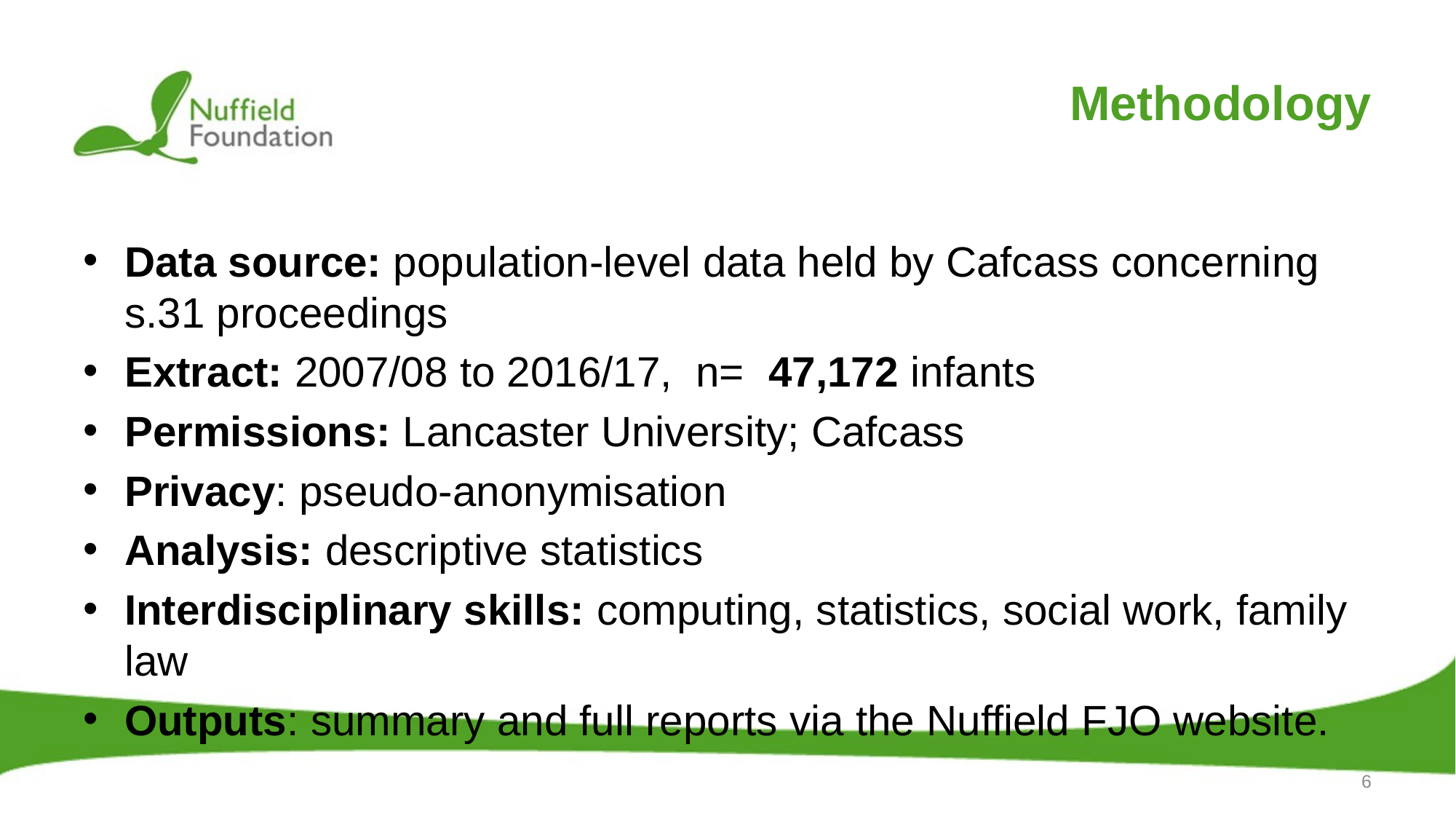

# Methodology

Data source: population-level data held by Cafcass concerning s.31 proceedings
Extract: 2007/08 to 2016/17,  n=  47,172 infants
Permissions: Lancaster University; Cafcass
Privacy: pseudo-anonymisation
Analysis: descriptive statistics
Interdisciplinary skills: computing, statistics, social work, family law
Outputs: summary and full reports via the Nuffield FJO website.

6